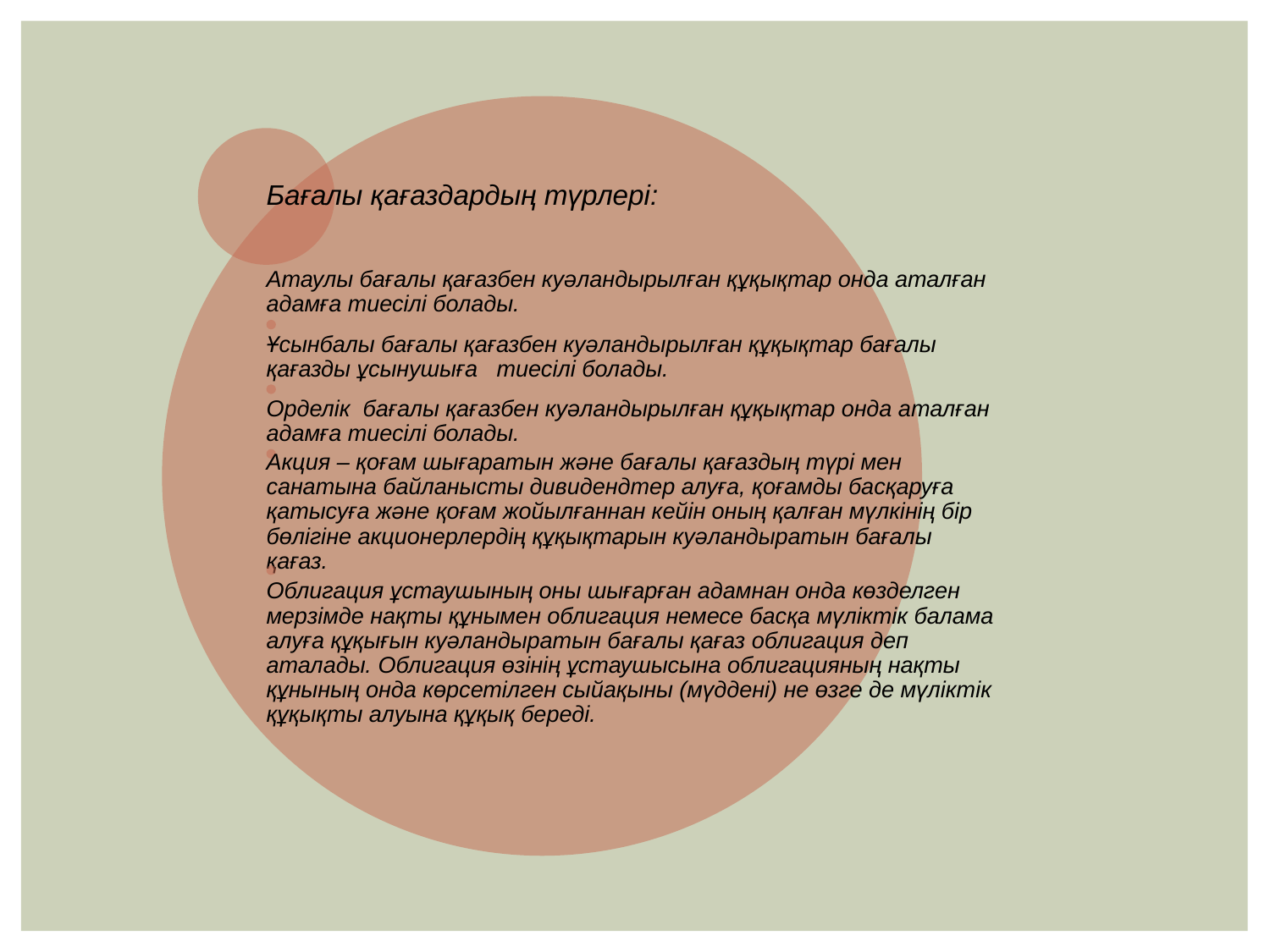

Бағалы қағаздардың түрлері:
Атаулы бағалы қағазбен куәландырылған құқықтар онда аталған адамға тиесілі болады.
Ұсынбалы бағалы қағазбен куәландырылған құқықтар бағалы қағазды ұсынушыға   тиесілі болады.
Орделік  бағалы қағазбен куәландырылған құқықтар онда аталған адамға тиесілі болады.
Акция – қоғам шығаратын және бағалы қағаздың түрі мен санатына байланысты дивидендтер алуға, қоғамды басқаруға қатысуға және қоғам жойылғаннан кейін оның қалған мүлкінің бір бөлігіне акционерлердің құқықтарын куәландыратын бағалы қағаз.
Облигация ұстаушының оны шығарған адамнан онда көзделген мерзімде нақты құнымен облигация немесе басқа мүліктік балама алуға құқығын куәландыратын бағалы қағаз облигация деп аталады. Облигация өзінің ұстаушысына облигацияның нақты құнының онда көрсетілген сыйақыны (мүддені) не өзге де мүліктік құқықты алуына құқық береді.